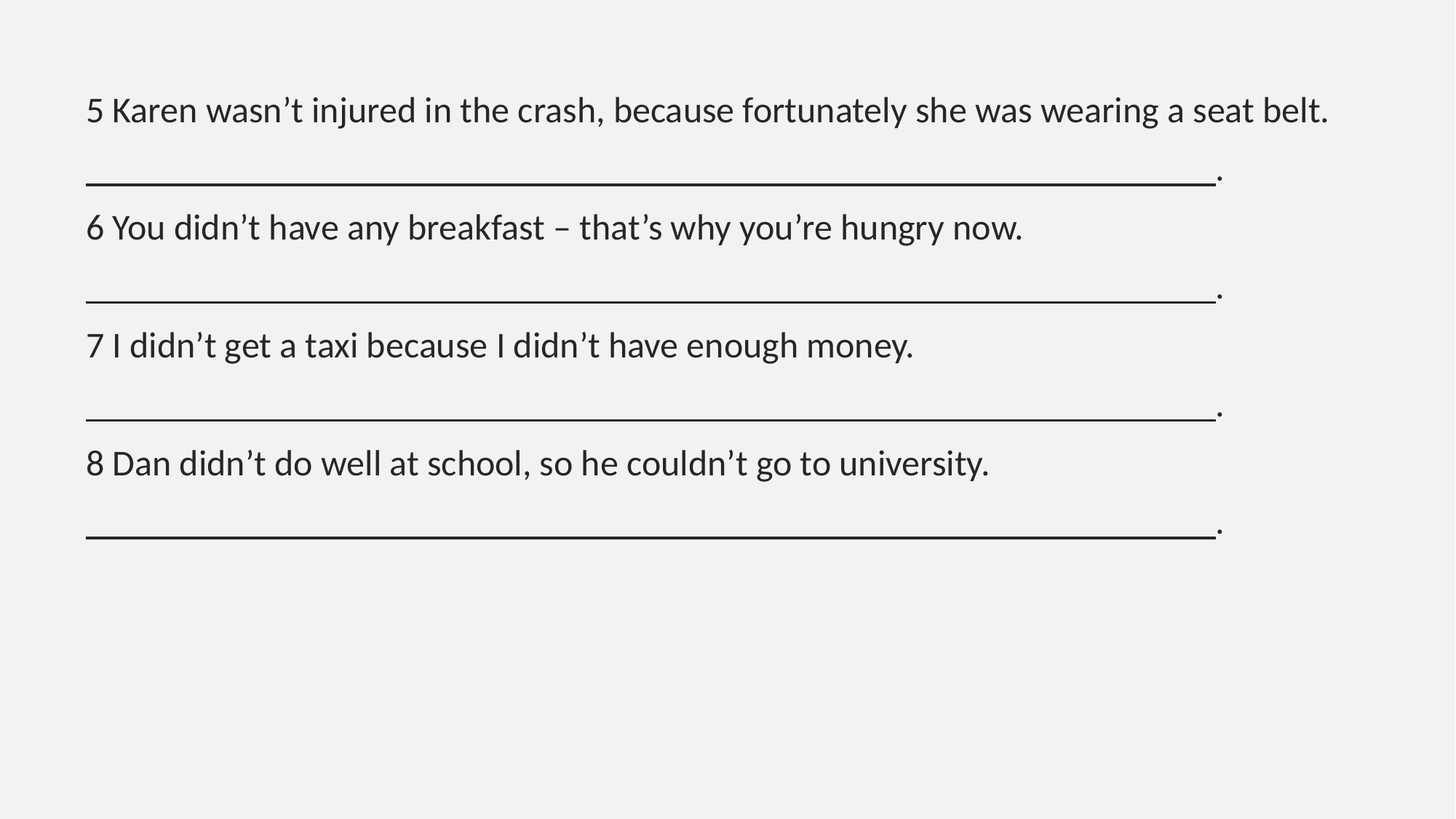

5 Karen wasn’t injured in the crash, because fortunately she was wearing a seat belt.
                                                                                                                                          .
6 You didn’t have any breakfast – that’s why you’re hungry now.
                                                                                                                                          .
7 I didn’t get a taxi because I didn’t have enough money.
                                                                                                                                          .
8 Dan didn’t do well at school, so he couldn’t go to university.
                                                                                                                                          .